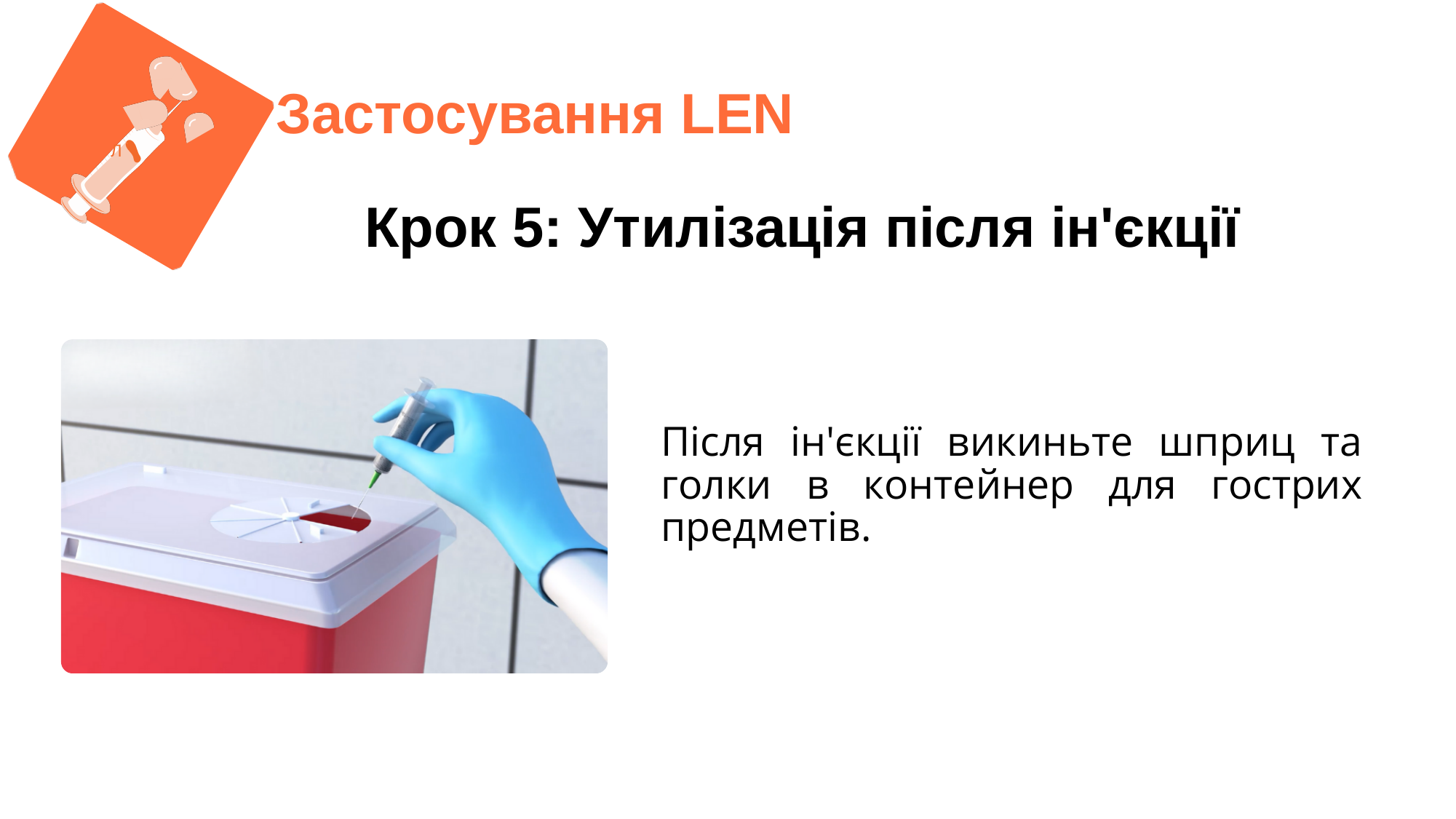

Л
Застосування LEN
Крок 5: Утилізація після ін'єкції

Після ін'єкції викиньте шприц та голки в контейнер для гострих предметів.